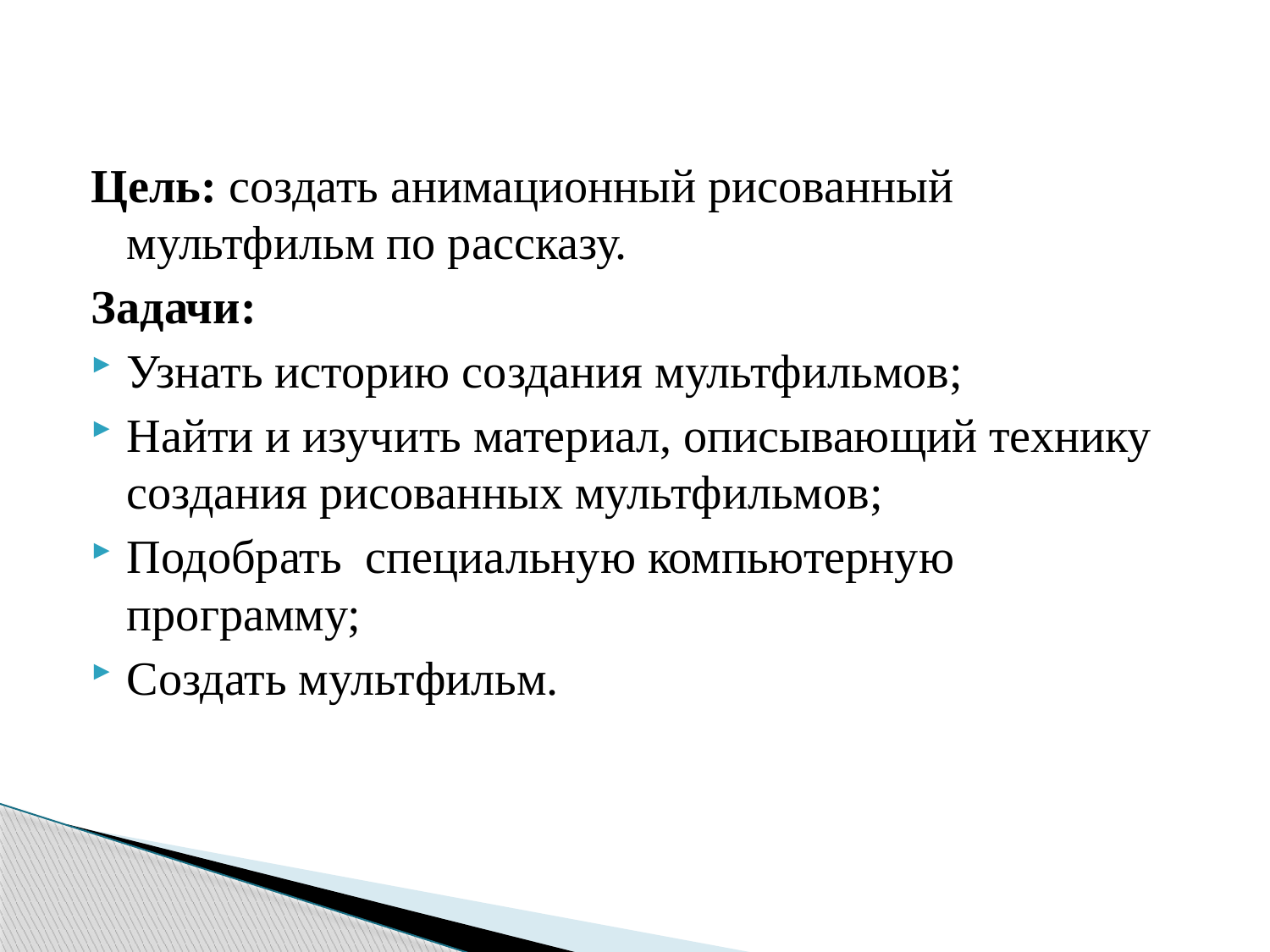

Цель: создать анимационный рисованный мультфильм по рассказу.
Задачи:
Узнать историю создания мультфильмов;
Найти и изучить материал, описывающий технику создания рисованных мультфильмов;
Подобрать  специальную компьютерную программу;
Создать мультфильм.